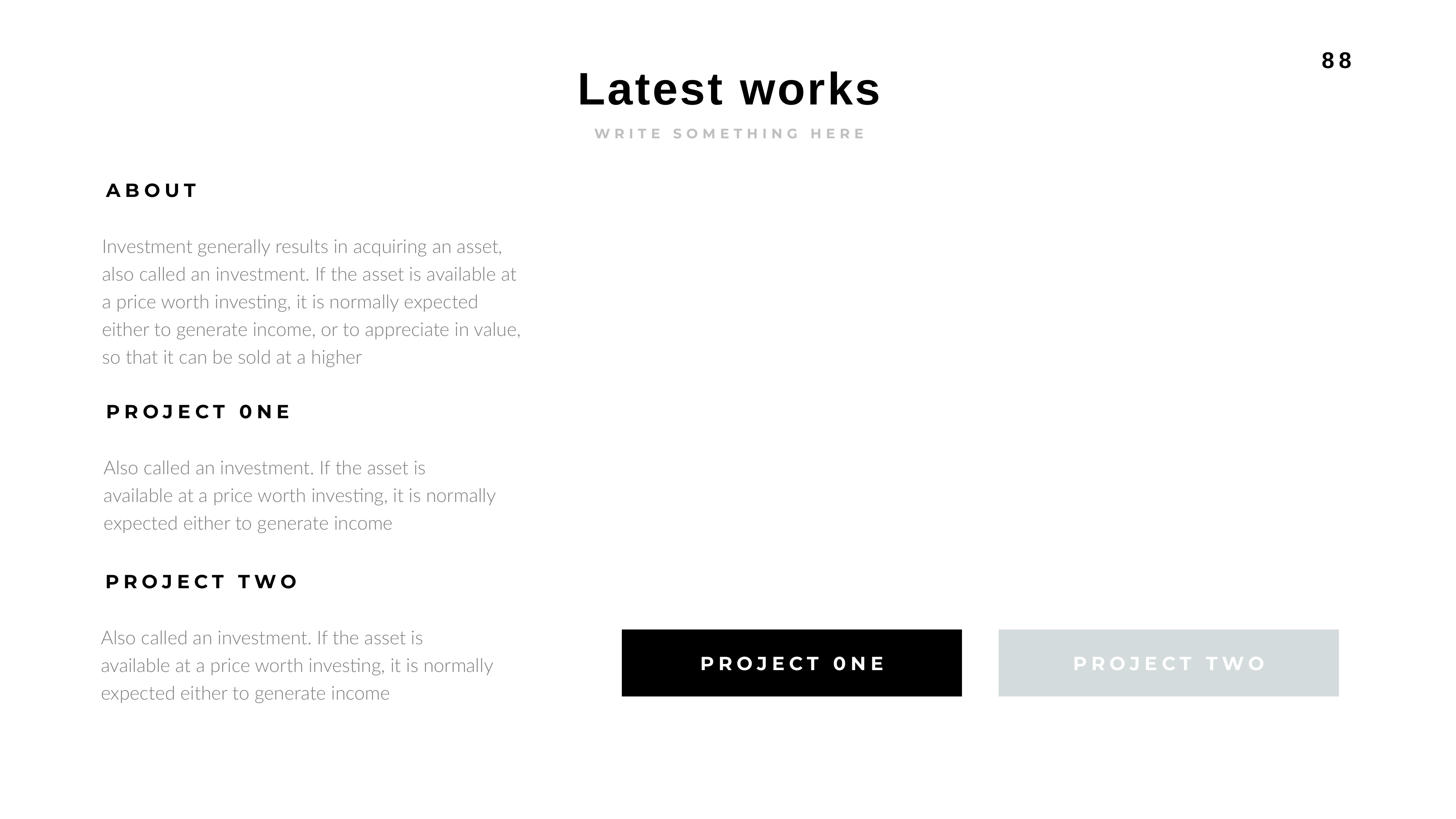

Latest works
WRITE SOMETHING HERE
ABOUT

Investment generally results in acquiring an asset, also called an investment. If the asset is available at a price worth investing, it is normally expected either to generate income, or to appreciate in value, so that it can be sold at a higher
PROJECT 0NE
Also called an investment. If the asset is available at a price worth investing, it is normally expected either to generate income
PROJECT TWO
Also called an investment. If the asset is available at a price worth investing, it is normally expected either to generate income

PROJECT 0NE
PROJECT TWO